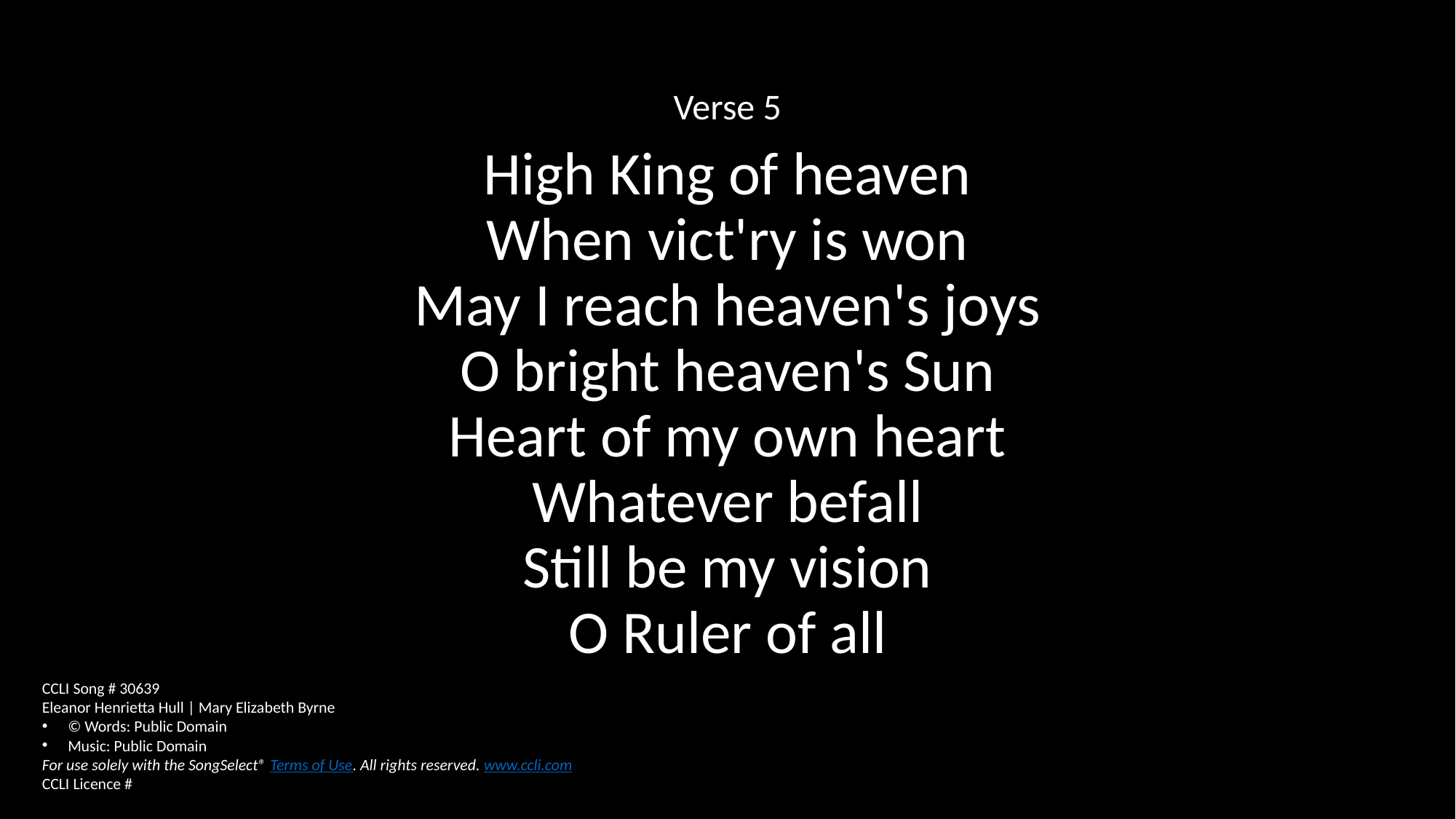

Verse 5
High King of heaven
When vict'ry is won
May I reach heaven's joys
O bright heaven's Sun
Heart of my own heart
Whatever befall
Still be my vision
O Ruler of all

CCLI Song # 30639
Eleanor Henrietta Hull | Mary Elizabeth Byrne
© Words: Public Domain
Music: Public Domain
For use solely with the SongSelect® Terms of Use. All rights reserved. www.ccli.com
CCLI Licence #